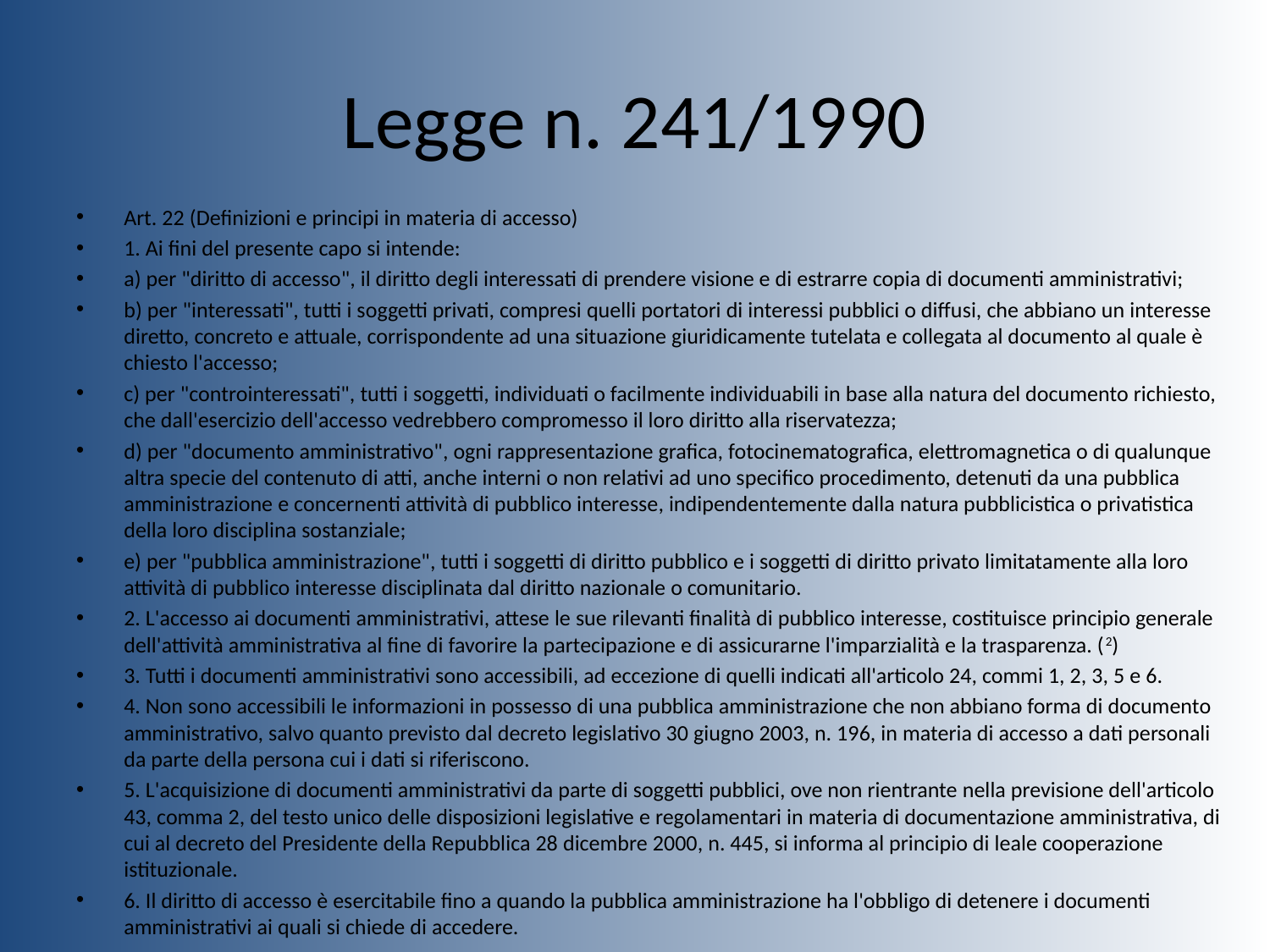

# Legge n. 241/1990
Art. 22 (Definizioni e principi in materia di accesso)
1. Ai fini del presente capo si intende:
a) per "diritto di accesso", il diritto degli interessati di prendere visione e di estrarre copia di documenti amministrativi;
b) per "interessati", tutti i soggetti privati, compresi quelli portatori di interessi pubblici o diffusi, che abbiano un interesse diretto, concreto e attuale, corrispondente ad una situazione giuridicamente tutelata e collegata al documento al quale è chiesto l'accesso;
c) per "controinteressati", tutti i soggetti, individuati o facilmente individuabili in base alla natura del documento richiesto, che dall'esercizio dell'accesso vedrebbero compromesso il loro diritto alla riservatezza;
d) per "documento amministrativo", ogni rappresentazione grafica, fotocinematografica, elettromagnetica o di qualunque altra specie del contenuto di atti, anche interni o non relativi ad uno specifico procedimento, detenuti da una pubblica amministrazione e concernenti attività di pubblico interesse, indipendentemente dalla natura pubblicistica o privatistica della loro disciplina sostanziale;
e) per "pubblica amministrazione", tutti i soggetti di diritto pubblico e i soggetti di diritto privato limitatamente alla loro attività di pubblico interesse disciplinata dal diritto nazionale o comunitario.
2. L'accesso ai documenti amministrativi, attese le sue rilevanti finalità di pubblico interesse, costituisce principio generale dell'attività amministrativa al fine di favorire la partecipazione e di assicurarne l'imparzialità e la trasparenza. (2)
3. Tutti i documenti amministrativi sono accessibili, ad eccezione di quelli indicati all'articolo 24, commi 1, 2, 3, 5 e 6.
4. Non sono accessibili le informazioni in possesso di una pubblica amministrazione che non abbiano forma di documento amministrativo, salvo quanto previsto dal decreto legislativo 30 giugno 2003, n. 196, in materia di accesso a dati personali da parte della persona cui i dati si riferiscono.
5. L'acquisizione di documenti amministrativi da parte di soggetti pubblici, ove non rientrante nella previsione dell'articolo 43, comma 2, del testo unico delle disposizioni legislative e regolamentari in materia di documentazione amministrativa, di cui al decreto del Presidente della Repubblica 28 dicembre 2000, n. 445, si informa al principio di leale cooperazione istituzionale.
6. Il diritto di accesso è esercitabile fino a quando la pubblica amministrazione ha l'obbligo di detenere i documenti amministrativi ai quali si chiede di accedere.